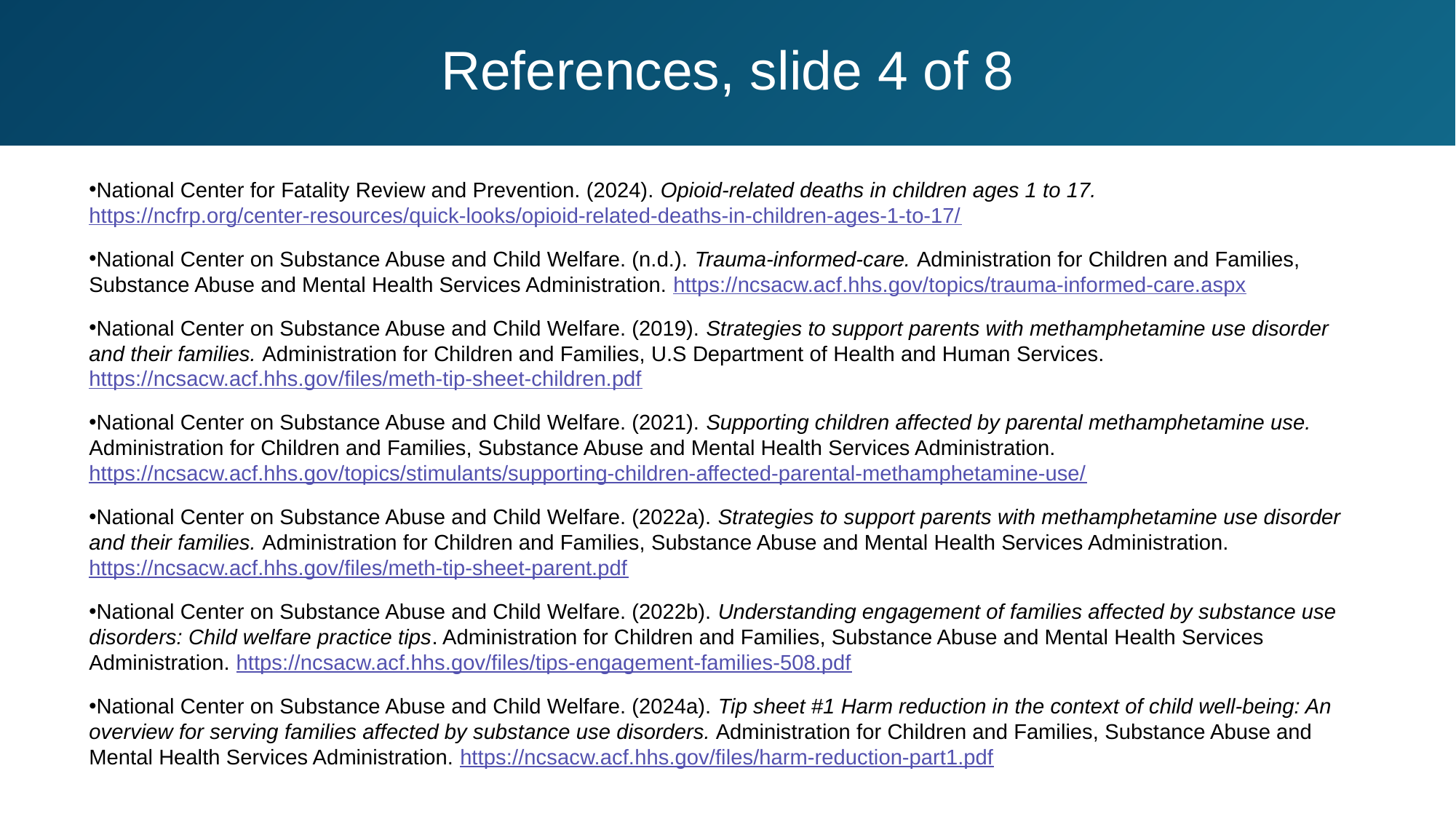

# References, slide 4 of 8
National Center for Fatality Review and Prevention. (2024). Opioid-related deaths in children ages 1 to 17. https://ncfrp.org/center-resources/quick-looks/opioid-related-deaths-in-children-ages-1-to-17/
National Center on Substance Abuse and Child Welfare. (n.d.). Trauma-informed-care. Administration for Children and Families, Substance Abuse and Mental Health Services Administration. https://ncsacw.acf.hhs.gov/topics/trauma-informed-care.aspx
National Center on Substance Abuse and Child Welfare. (2019). Strategies to support parents with methamphetamine use disorder and their families. Administration for Children and Families, U.S Department of Health and Human Services. https://ncsacw.acf.hhs.gov/files/meth-tip-sheet-children.pdf
National Center on Substance Abuse and Child Welfare. (2021). Supporting children affected by parental methamphetamine use. Administration for Children and Families, Substance Abuse and Mental Health Services Administration. https://ncsacw.acf.hhs.gov/topics/stimulants/supporting-children-affected-parental-methamphetamine-use/
National Center on Substance Abuse and Child Welfare. (2022a). Strategies to support parents with methamphetamine use disorder and their families. Administration for Children and Families, Substance Abuse and Mental Health Services Administration. https://ncsacw.acf.hhs.gov/files/meth-tip-sheet-parent.pdf
National Center on Substance Abuse and Child Welfare. (2022b). Understanding engagement of families affected by substance use disorders: Child welfare practice tips. Administration for Children and Families, Substance Abuse and Mental Health Services Administration. https://ncsacw.acf.hhs.gov/files/tips-engagement-families-508.pdf
National Center on Substance Abuse and Child Welfare. (2024a). Tip sheet #1 Harm reduction in the context of child well-being: An overview for serving families affected by substance use disorders. Administration for Children and Families, Substance Abuse and Mental Health Services Administration. https://ncsacw.acf.hhs.gov/files/harm-reduction-part1.pdf